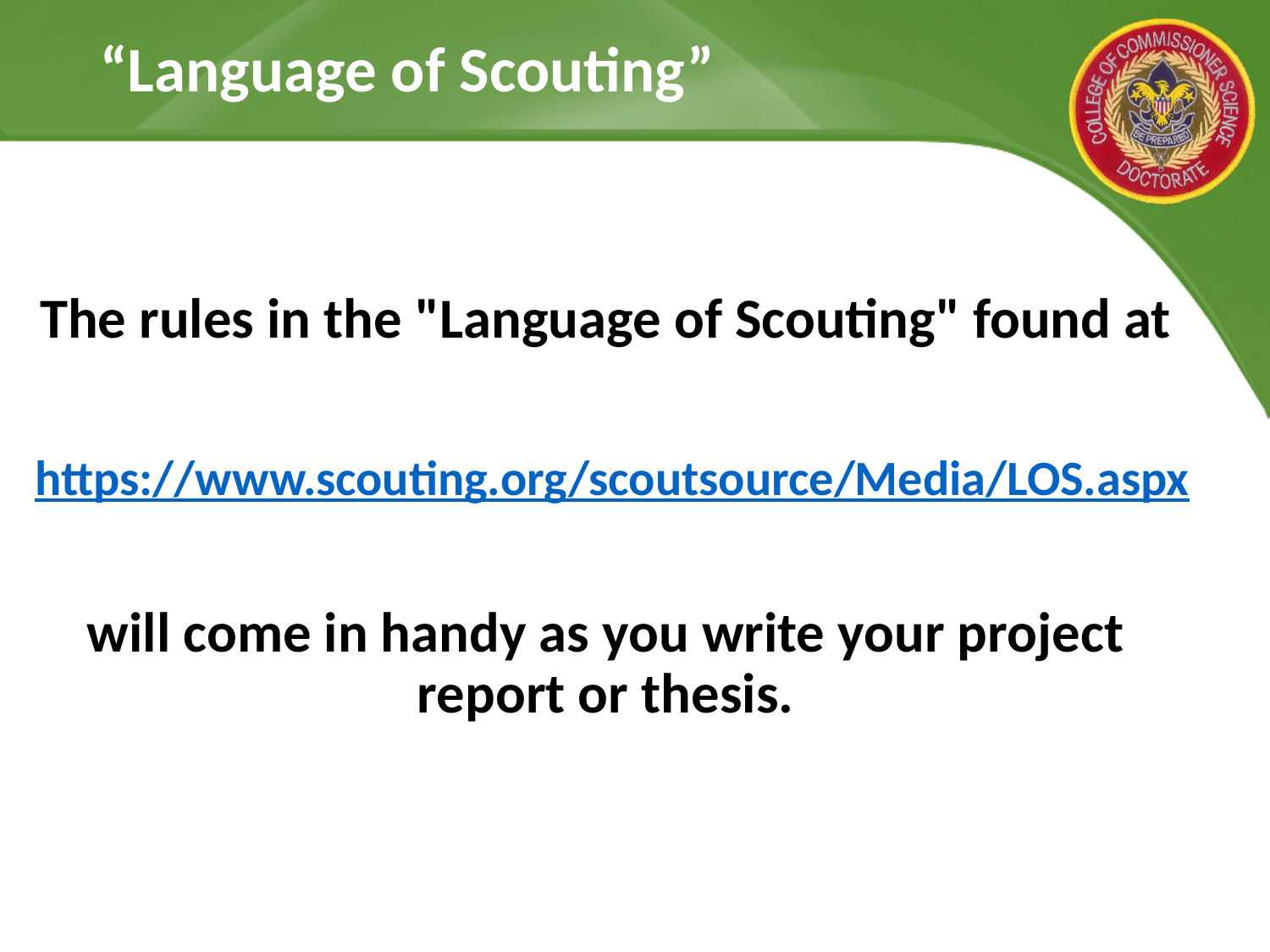

# “Language of Scouting”
The rules in the "Language of Scouting" found at

 https://www.scouting.org/scoutsource/Media/LOS.aspx

will come in handy as you write your project report or thesis.